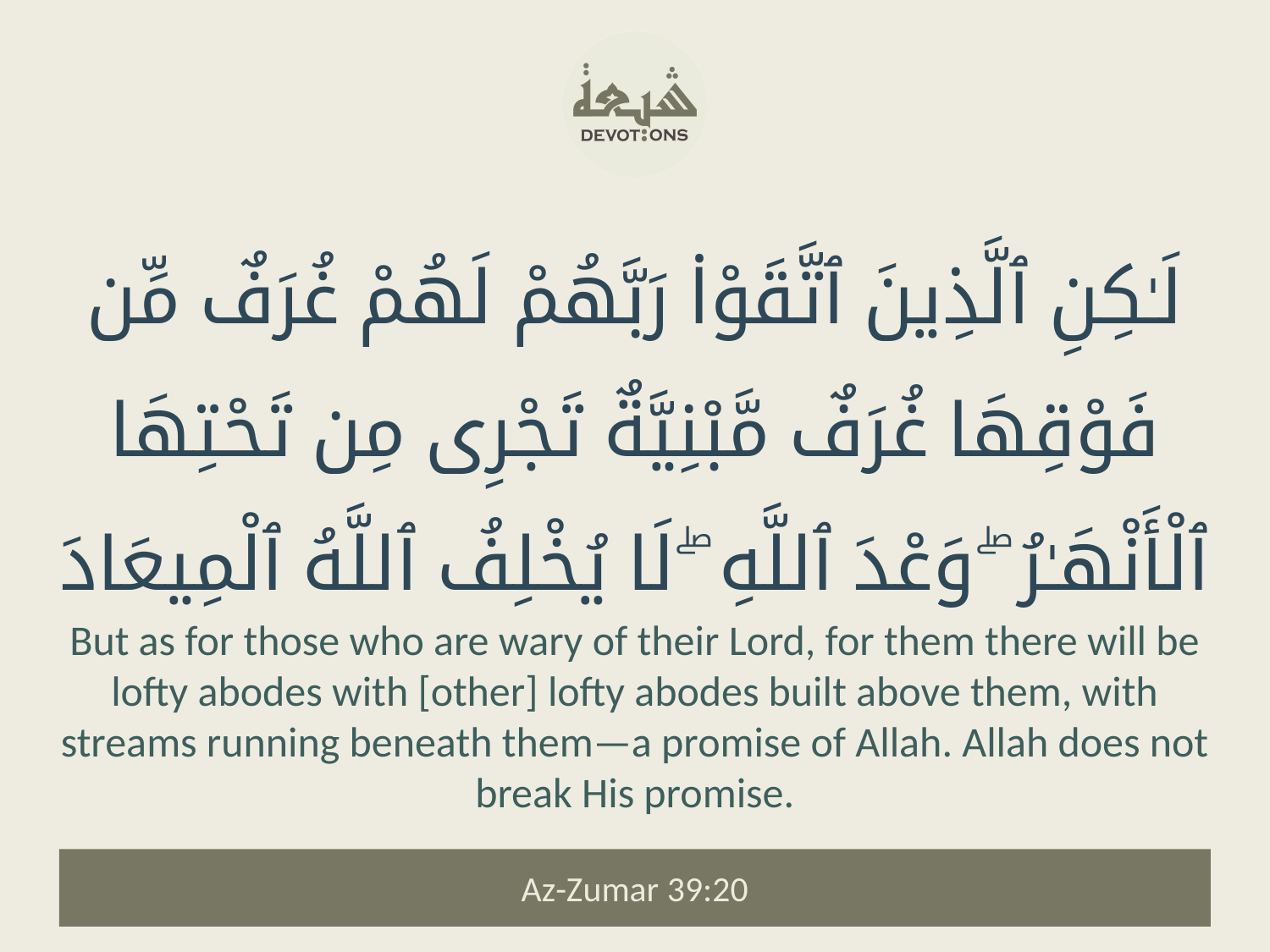

لَـٰكِنِ ٱلَّذِينَ ٱتَّقَوْا۟ رَبَّهُمْ لَهُمْ غُرَفٌ مِّن فَوْقِهَا غُرَفٌ مَّبْنِيَّةٌ تَجْرِى مِن تَحْتِهَا ٱلْأَنْهَـٰرُ ۖ وَعْدَ ٱللَّهِ ۖ لَا يُخْلِفُ ٱللَّهُ ٱلْمِيعَادَ
But as for those who are wary of their Lord, for them there will be lofty abodes with [other] lofty abodes built above them, with streams running beneath them—a promise of Allah. Allah does not break His promise.
Az-Zumar 39:20